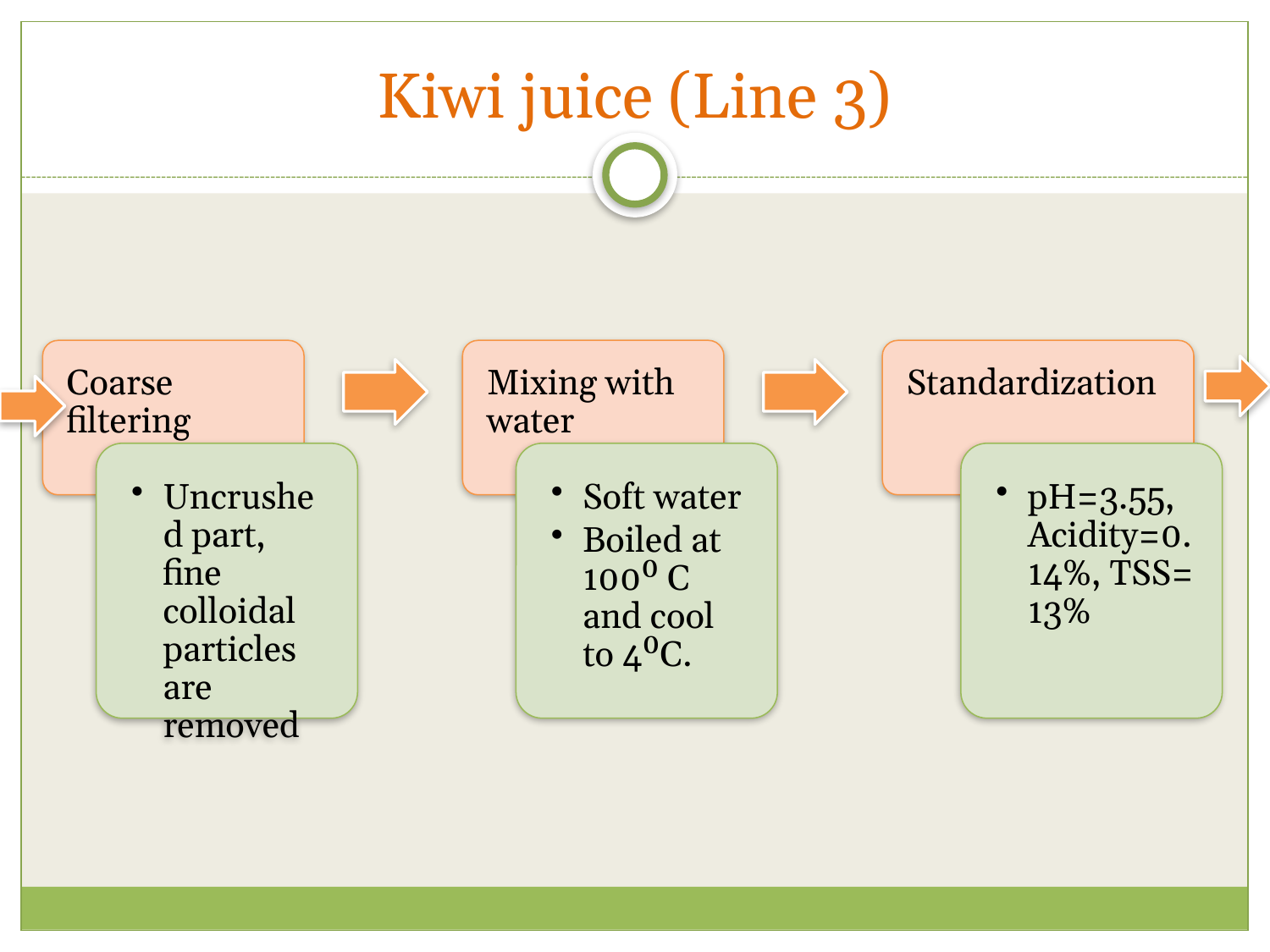

# Kiwi juice (Line 3)
Coarse filtering
Uncrushed part, fine colloidal particles are removed

Mixing with water
Soft water
Boiled at 100⁰ C and cool to 4⁰C.

Standardization
pH=3.55, Acidity=0.14%, TSS= 13%